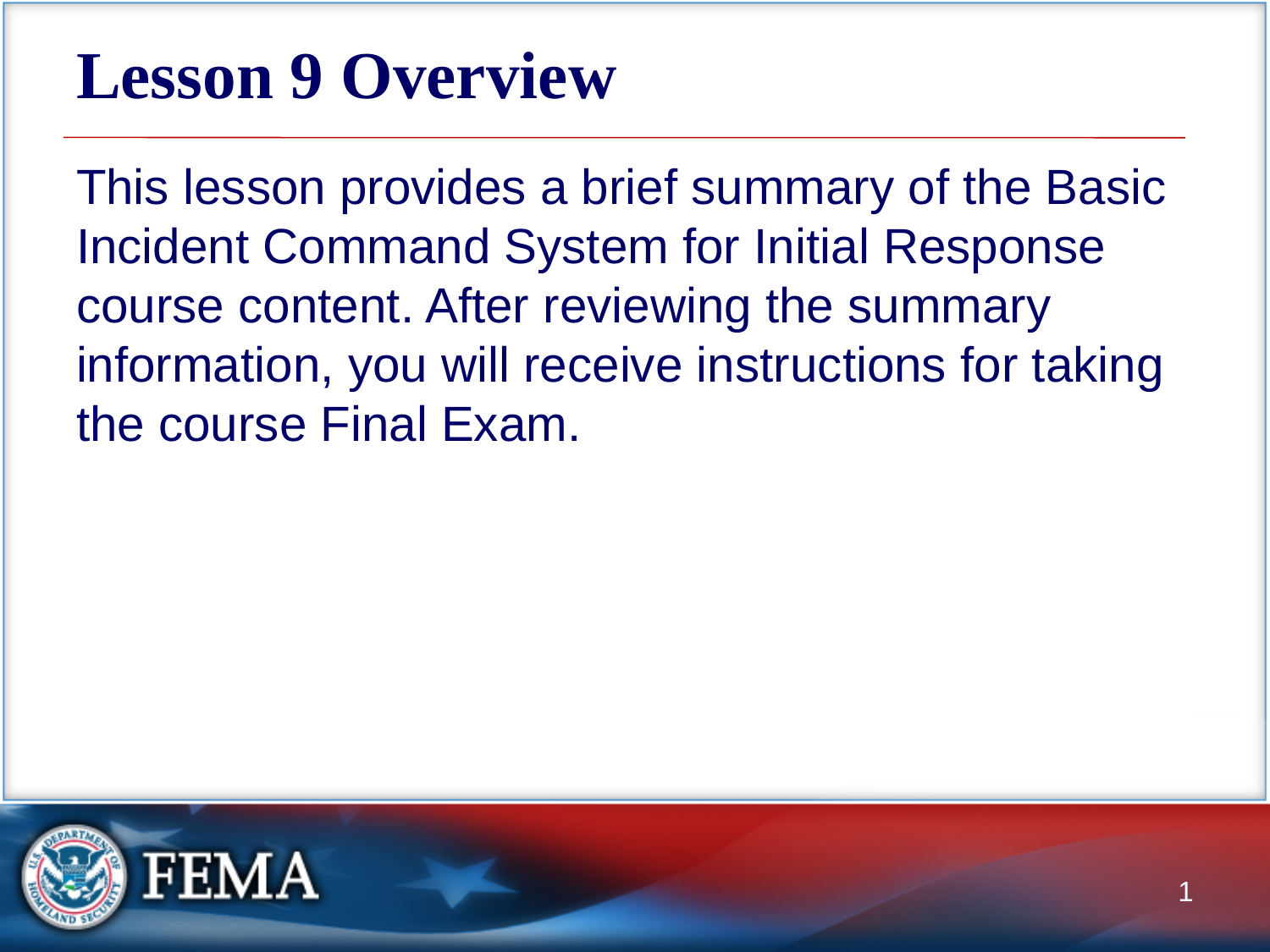

# Lesson 9 Overview
This lesson provides a brief summary of the Basic Incident Command System for Initial Response course content. After reviewing the summary information, you will receive instructions for taking the course Final Exam.
1